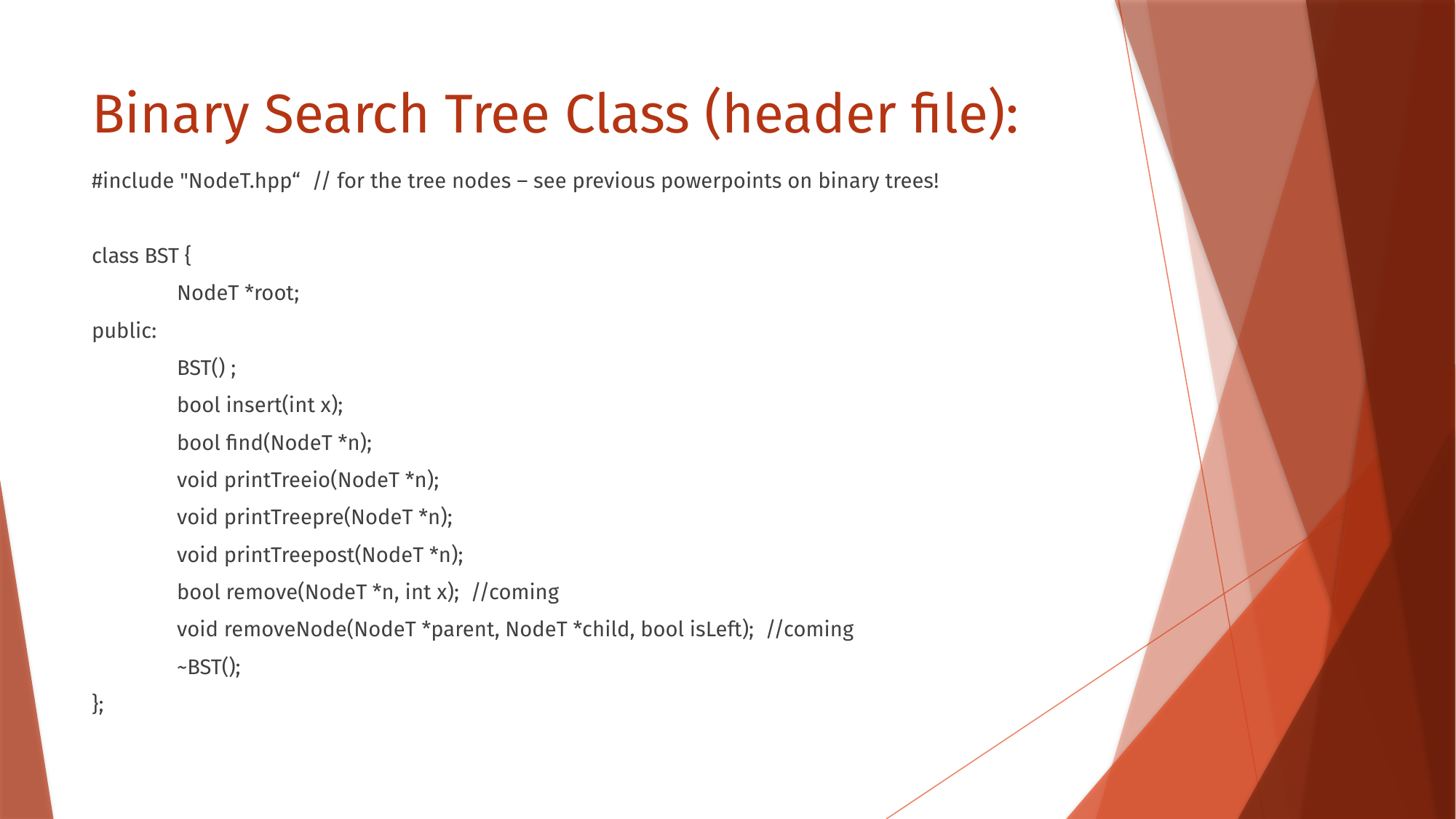

# Binary Search Tree Class (header file):
#include "NodeT.hpp“  // for the tree nodes – see previous powerpoints on binary trees!

class BST {
	NodeT *root;
public:
	BST() ;
	bool insert(int x);
	bool find(NodeT *n);
	void printTreeio(NodeT *n);
	void printTreepre(NodeT *n);
	void printTreepost(NodeT *n);
	bool remove(NodeT *n, int x);  //coming
	void removeNode(NodeT *parent, NodeT *child, bool isLeft);  //coming
	~BST();
};